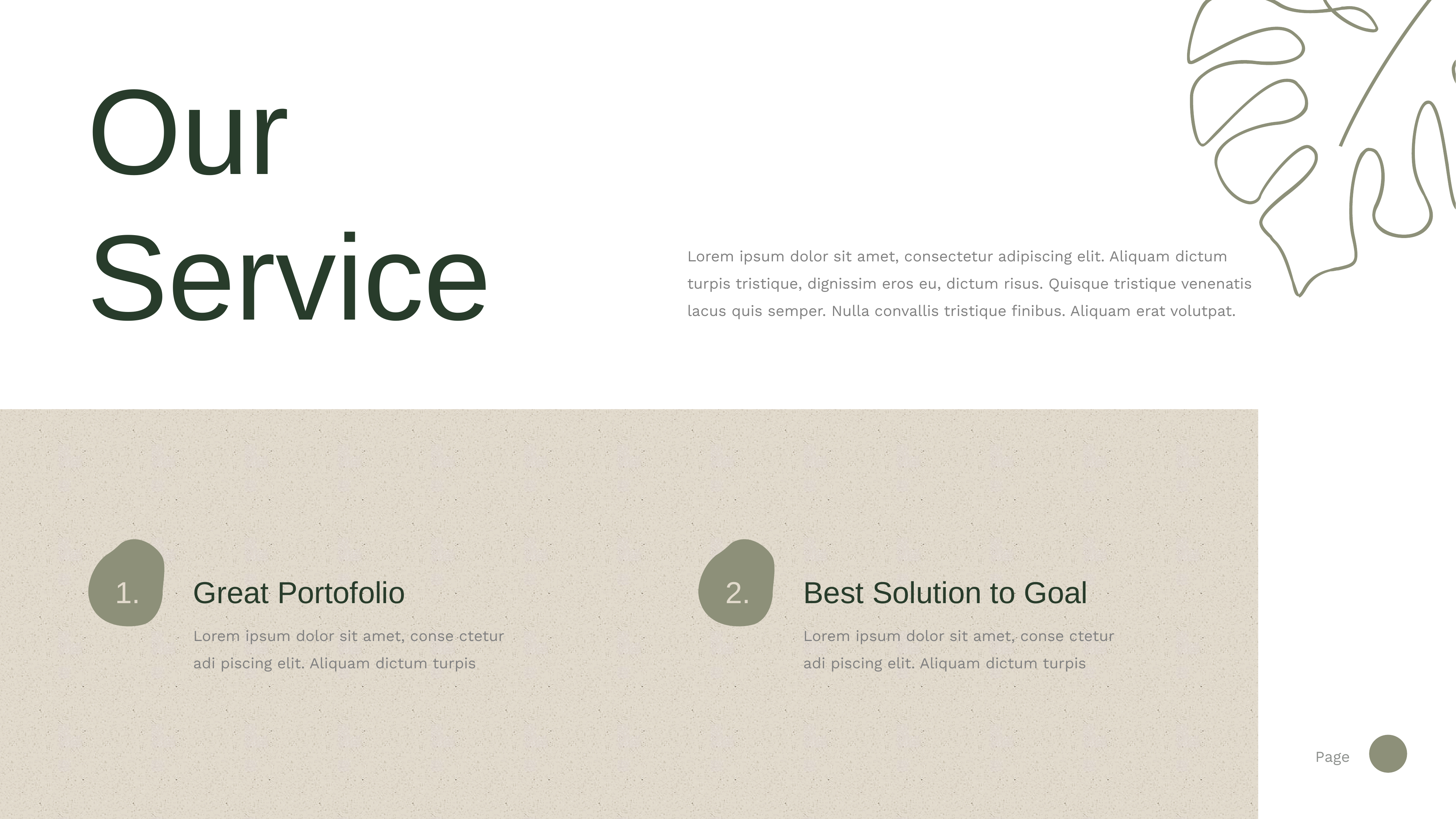

Our Service
Lorem ipsum dolor sit amet, consectetur adipiscing elit. Aliquam dictum turpis tristique, dignissim eros eu, dictum risus. Quisque tristique venenatis lacus quis semper. Nulla convallis tristique finibus. Aliquam erat volutpat.

1.
Great Portofolio
2.
Best Solution to Goal
Lorem ipsum dolor sit amet, conse ctetur adi piscing elit. Aliquam dictum turpis
Lorem ipsum dolor sit amet, conse ctetur adi piscing elit. Aliquam dictum turpis

Page
27